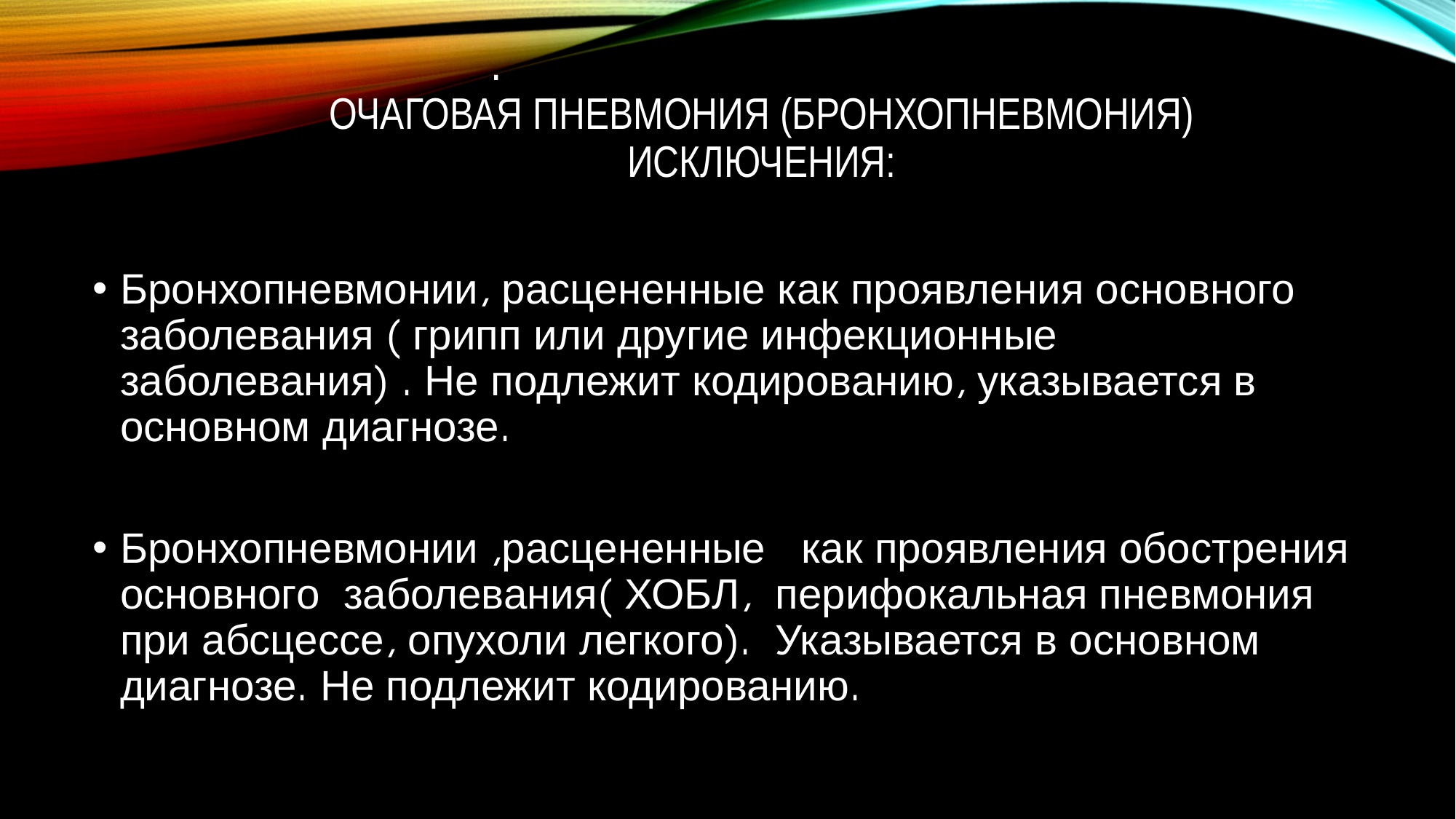

# . ОЧАГОВАЯ ПНЕВМОНИЯ (БРОНХОПНЕВМОНИЯ) ИСКЛЮЧЕНИЯ:
Бронхопневмонии, расцененные как проявления основного заболевания ( грипп или другие инфекционные заболевания) . Не подлежит кодированию, указывается в основном диагнозе.

Бронхопневмонии ,расцененные   как проявления обострения  основного  заболевания( ХОБЛ,  перифокальная пневмония при абсцессе, опухоли легкого).  Указывается в основном диагнозе. Не подлежит кодированию.